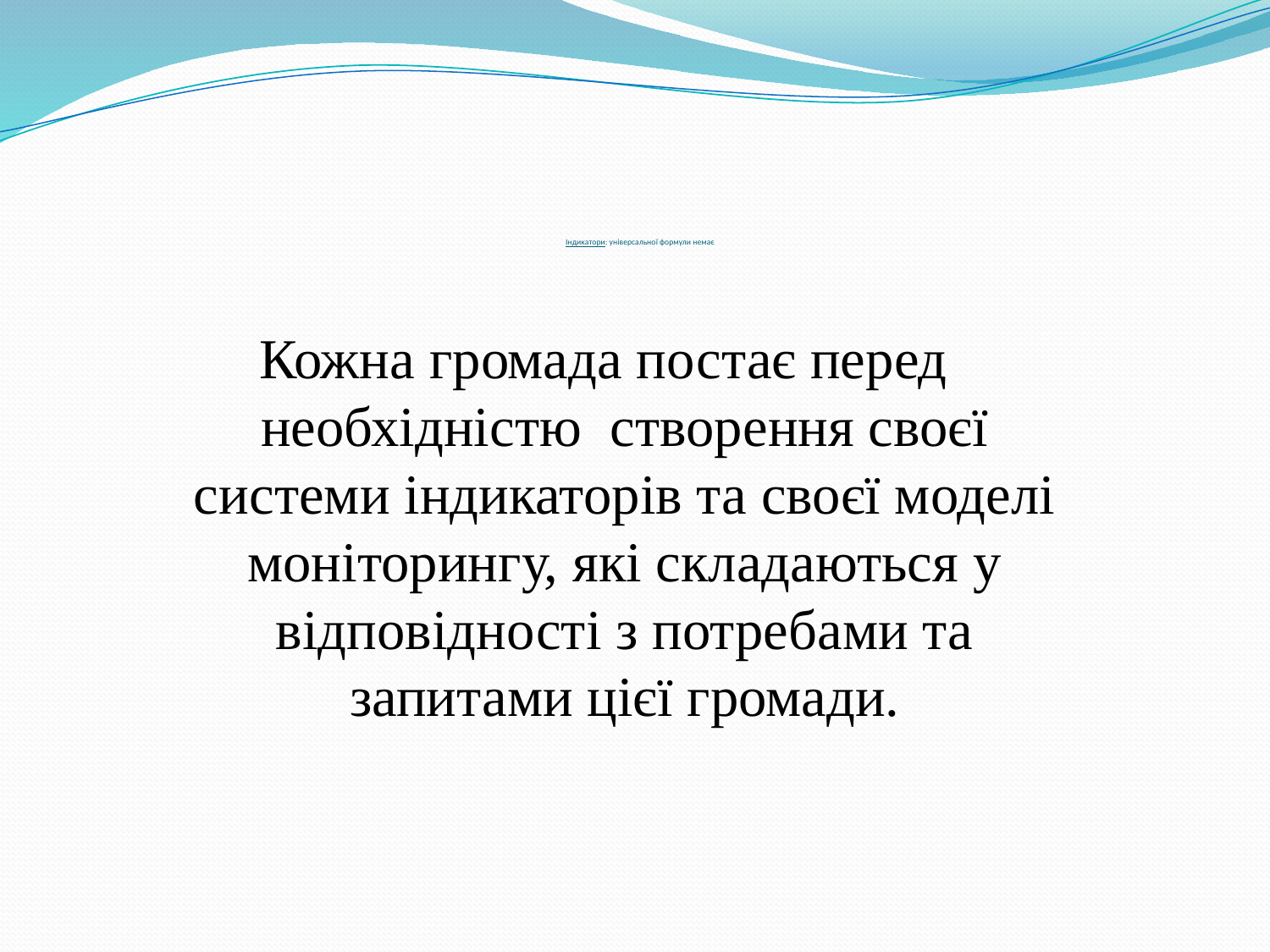

# Індикатори: універсальної формули немає
Кожна громада постає перед
необхідністю  створення своєї
системи індикаторів та своєї моделі
моніторингу, які складаються у
відповідності з потребами та
запитами цієї громади.